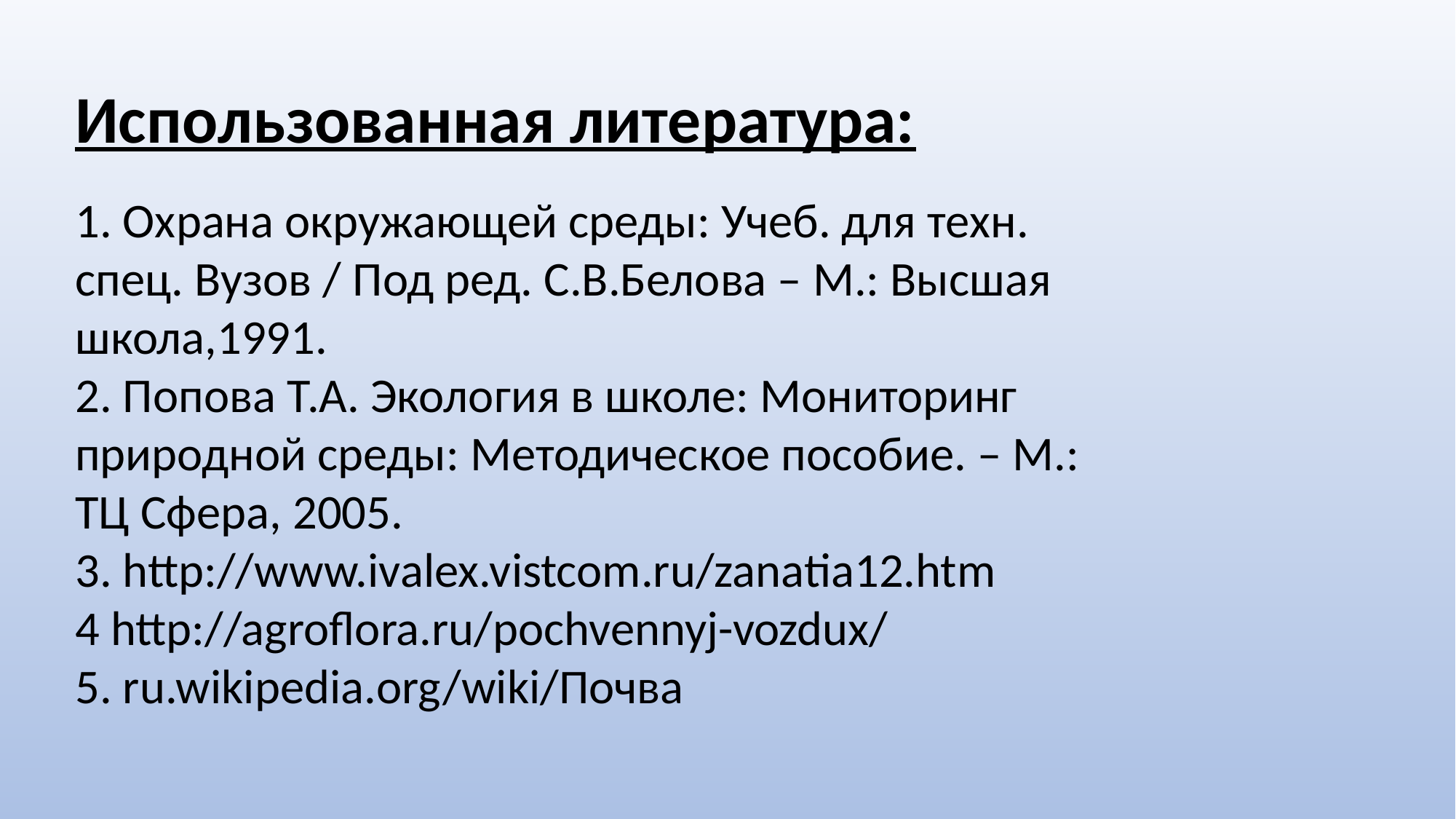

Использованная литература:

1. Охрана окружающей среды: Учеб. для техн. спец. Вузов / Под ред. С.В.Белова – М.: Высшая школа,1991.
2. Попова Т.А. Экология в школе: Мониторинг природной среды: Методическое пособие. – М.: ТЦ Сфера, 2005.
3. http://www.ivalex.vistcom.ru/zanatia12.htm
4 http://agroflora.ru/pochvennyj-vozdux/
5. ru.wikipedia.org/wiki/Почва